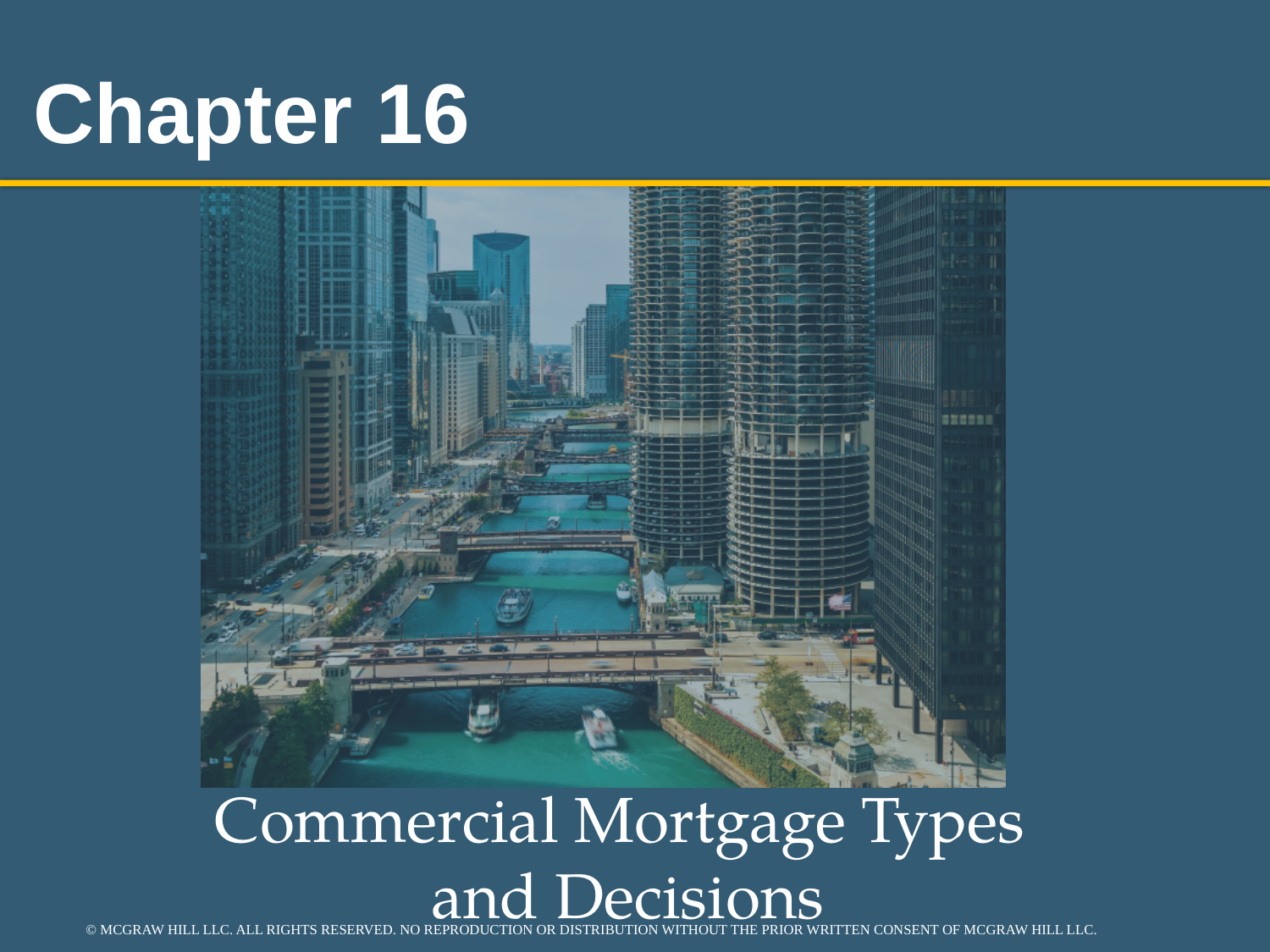

# Chapter 16
Commercial Mortgage Types
 and Decisions
© MCGRAW HILL LLC. ALL RIGHTS RESERVED. NO REPRODUCTION OR DISTRIBUTION WITHOUT THE PRIOR WRITTEN CONSENT OF MCGRAW HILL LLC.